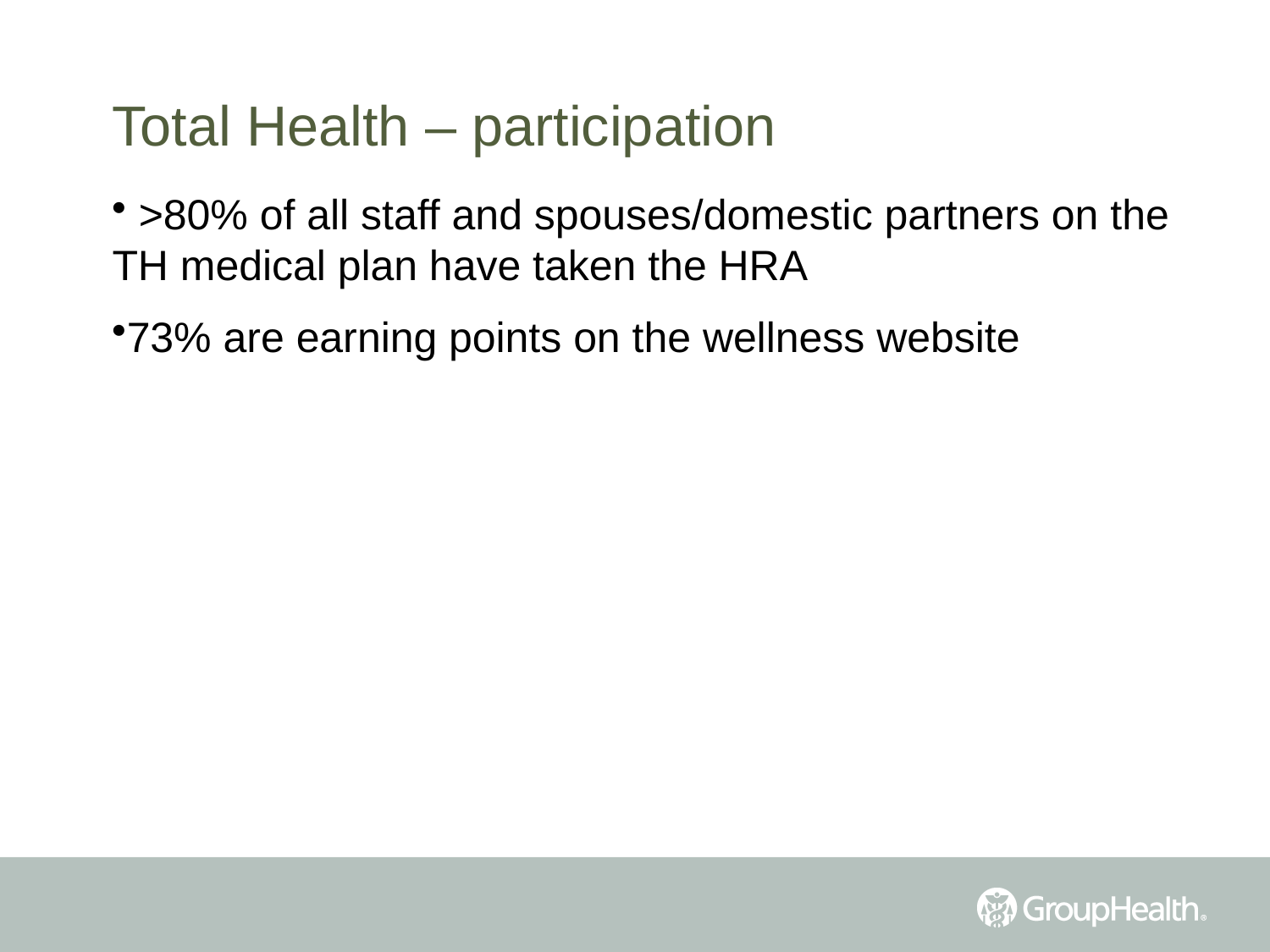

# Total Health – participation
 >80% of all staff and spouses/domestic partners on the TH medical plan have taken the HRA
73% are earning points on the wellness website